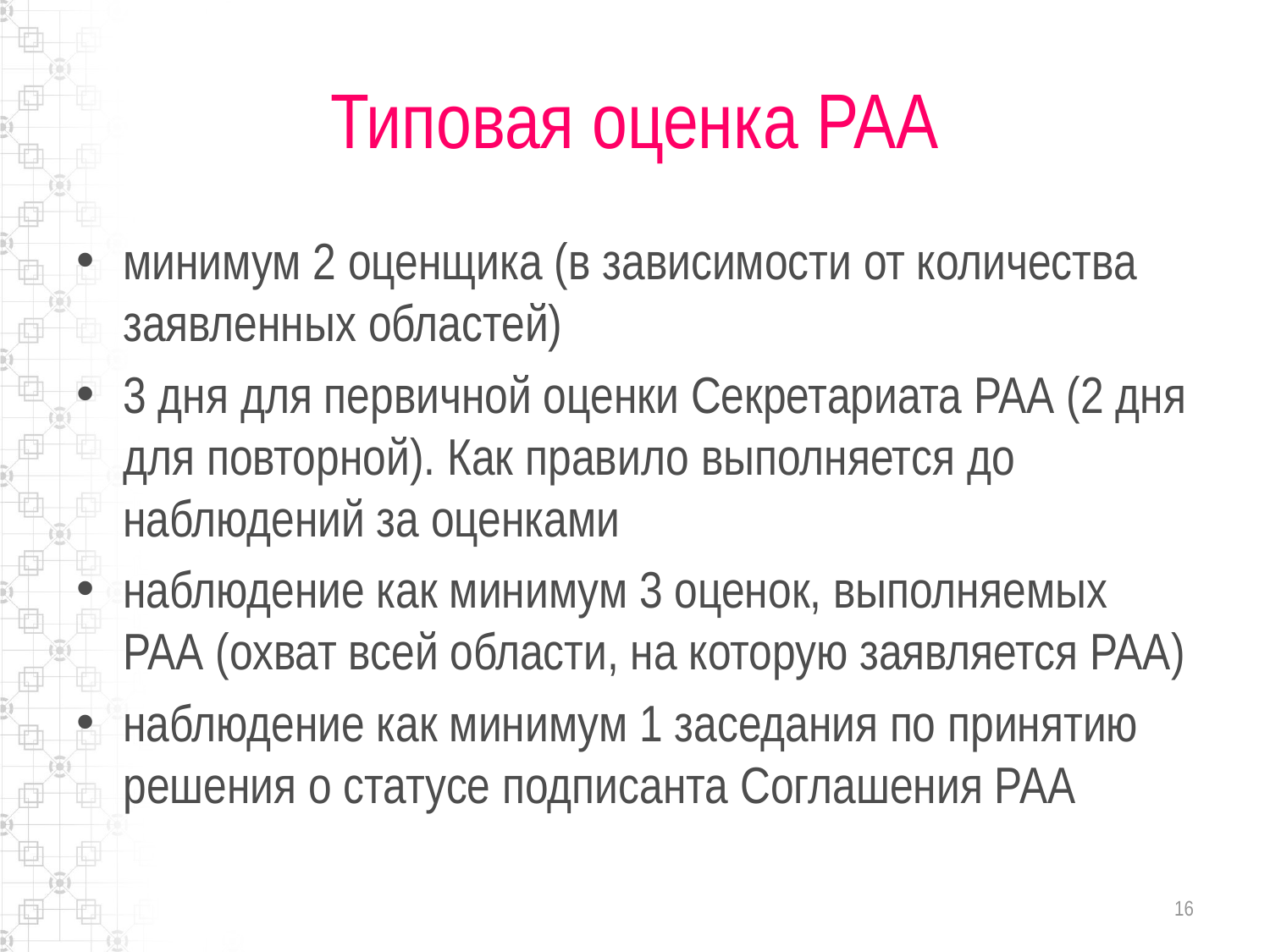

# Типовая оценка РАА
минимум 2 оценщика (в зависимости от количества заявленных областей)
3 дня для первичной оценки Секретариата РАА (2 дня для повторной). Как правило выполняется до наблюдений за оценками
наблюдение как минимум 3 оценок, выполняемых РАА (охват всей области, на которую заявляется РАА)
наблюдение как минимум 1 заседания по принятию решения о статусе подписанта Соглашения РАА
16